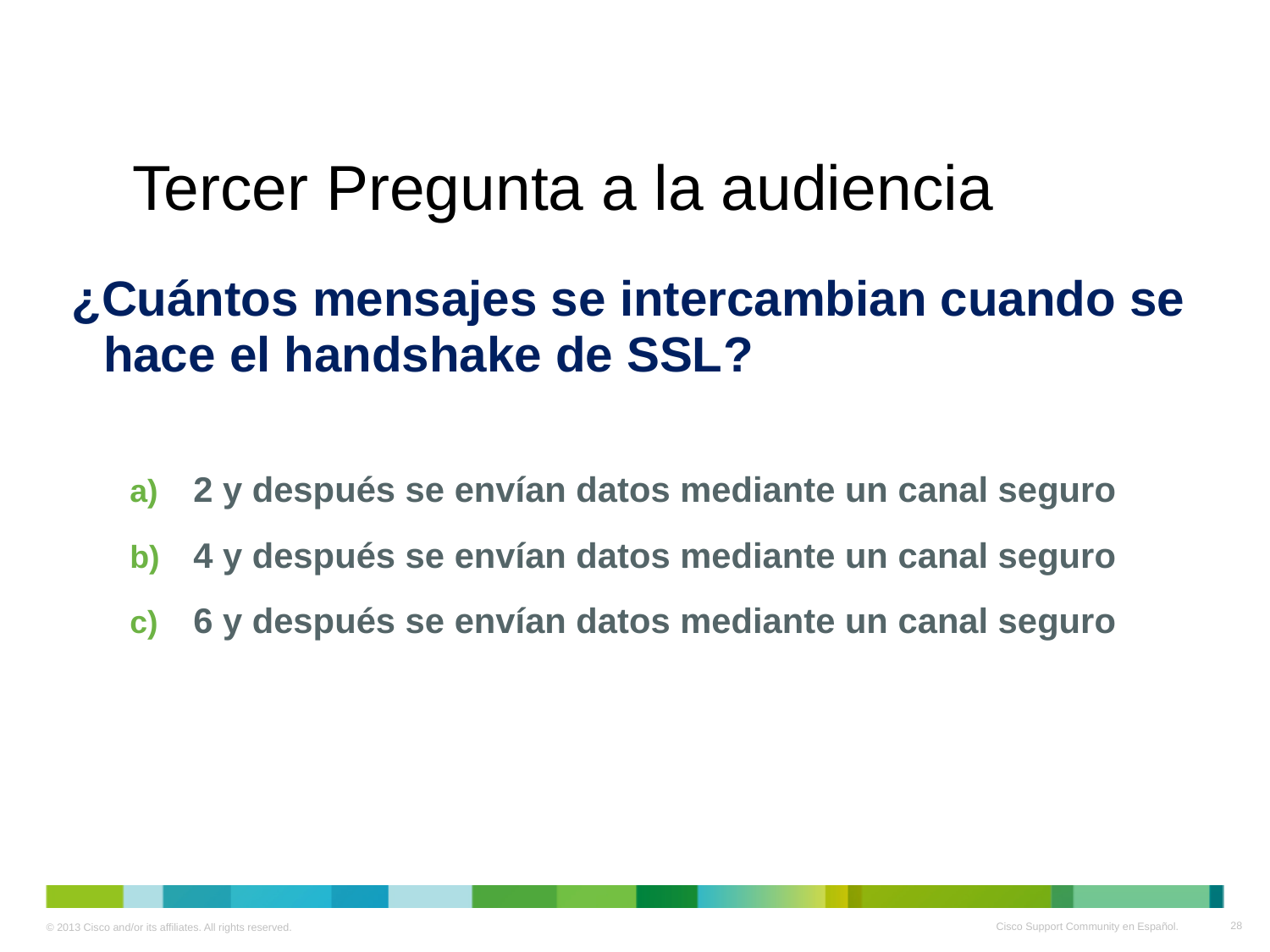

# Tercer Pregunta a la audiencia
¿Cuántos mensajes se intercambian cuando se hace el handshake de SSL?
2 y después se envían datos mediante un canal seguro
4 y después se envían datos mediante un canal seguro
6 y después se envían datos mediante un canal seguro